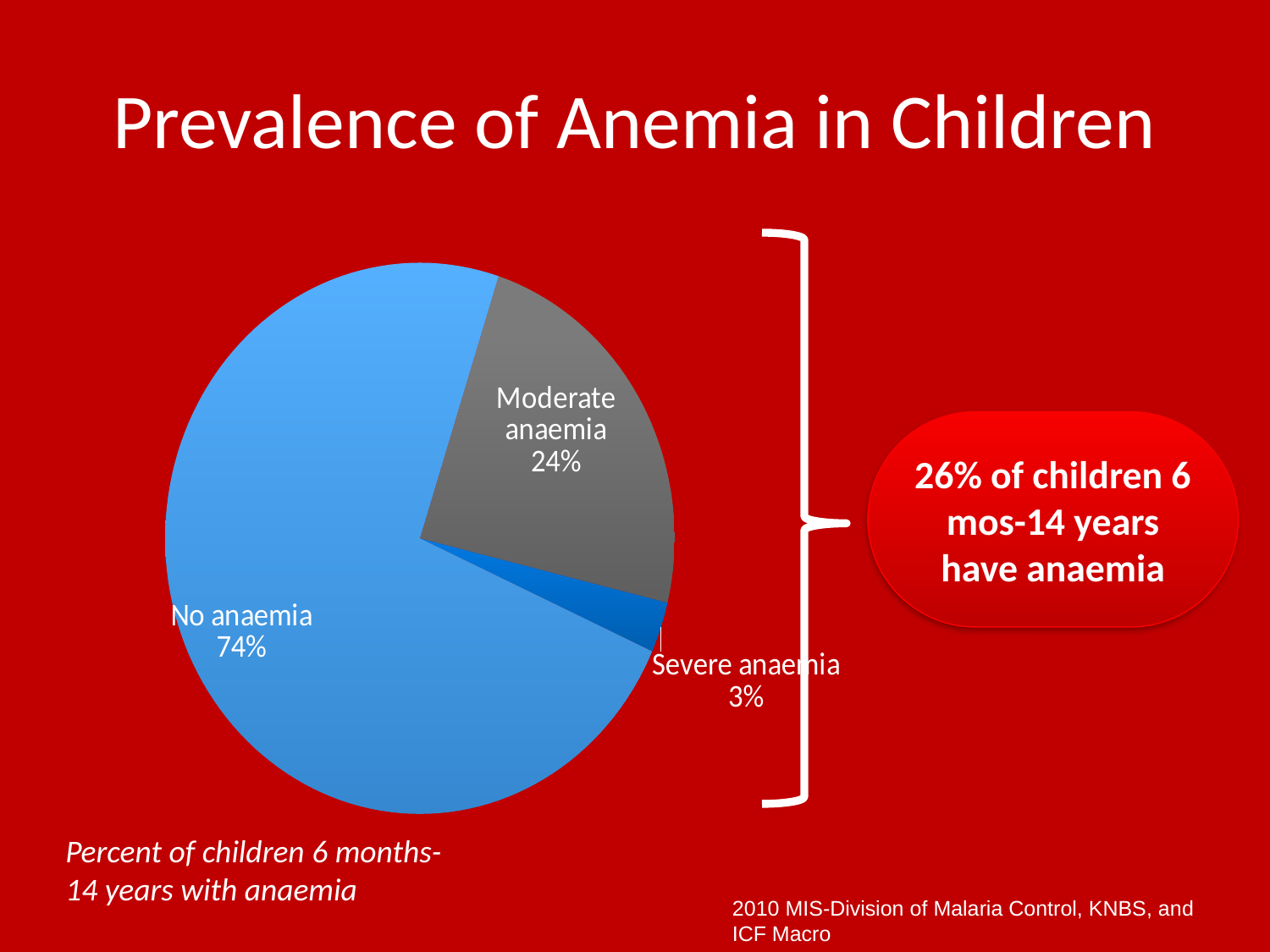

# Prevalence of Anemia in Children

### Chart

| Category |  |
|---|---|
| Moderate | 24.0 |
| Severe | 3.0 |
| No anemia | 74.0 |
26% of children 6 mos-14 years have anaemia
Percent of children 6 months-14 years with anaemia
2010 MIS-Division of Malaria Control, KNBS, and ICF Macro